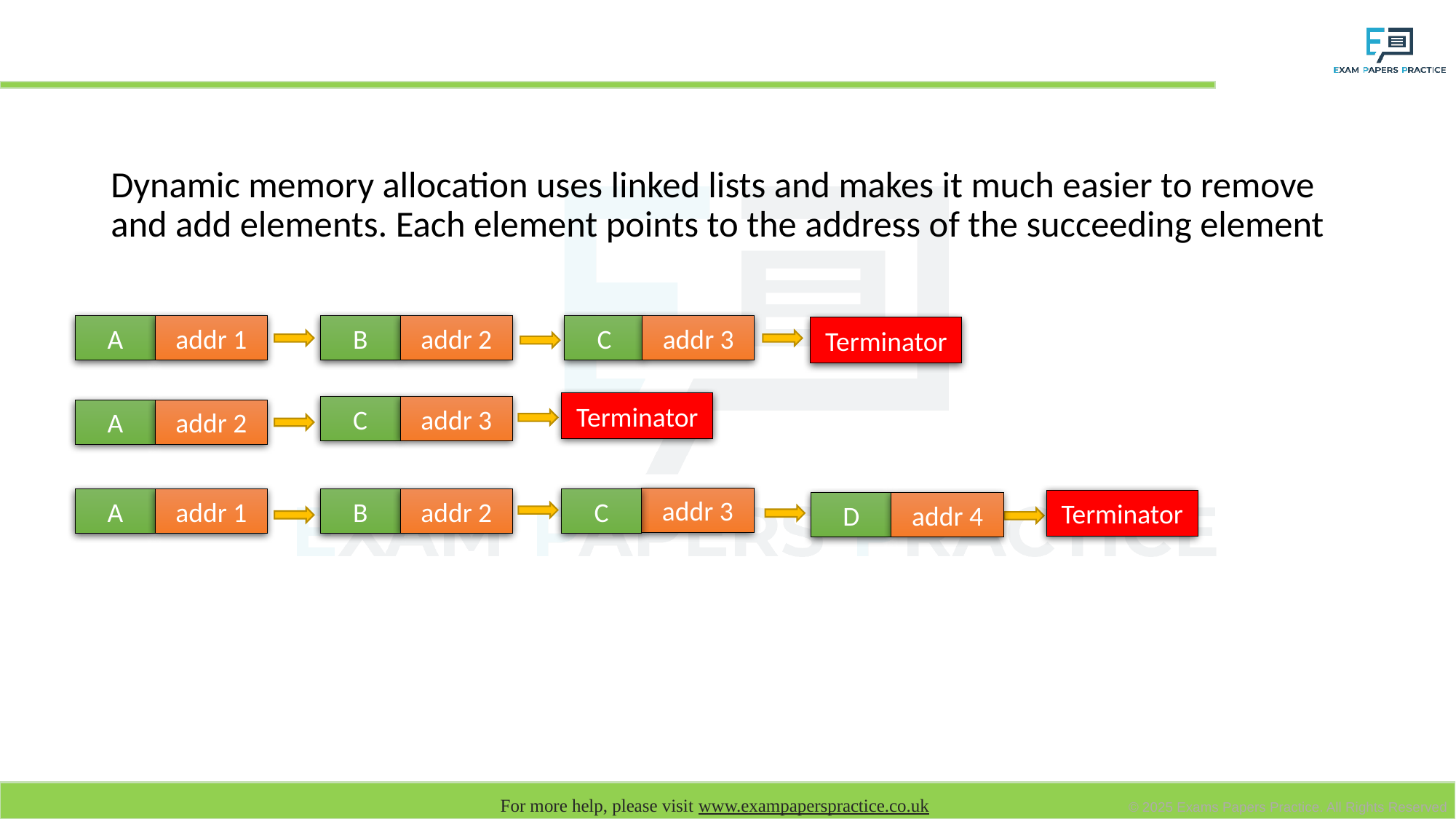

# Dynamic memory allocation
Dynamic memory allocation uses linked lists and makes it much easier to remove and add elements. Each element points to the address of the succeeding element
A
addr 1
B
addr 2
C
addr 3
Terminator

Terminator
C
addr 3
A
addr 2

addr 3
A
addr 1
B
addr 2
C
Terminator
D
addr 4